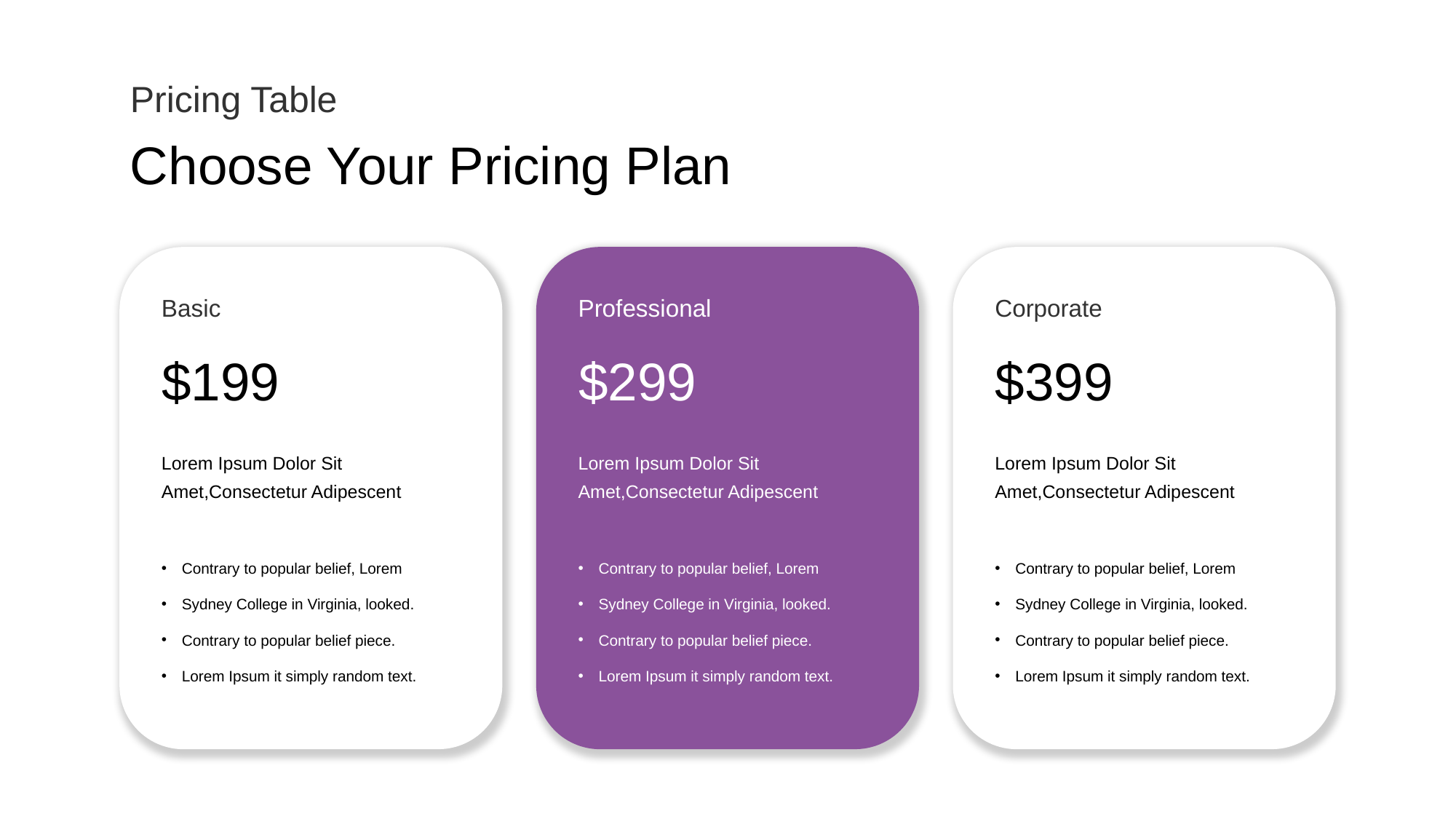

Pricing Table
Choose Your Pricing Plan

Basic
Professional
Corporate
$199
$299
$399
Lorem Ipsum Dolor Sit Amet,Consectetur Adipescent
Lorem Ipsum Dolor Sit Amet,Consectetur Adipescent
Lorem Ipsum Dolor Sit Amet,Consectetur Adipescent
Contrary to popular belief, Lorem
Contrary to popular belief, Lorem
Contrary to popular belief, Lorem
Sydney College in Virginia, looked.
Sydney College in Virginia, looked.
Sydney College in Virginia, looked.
Contrary to popular belief piece.
Contrary to popular belief piece.
Contrary to popular belief piece.
Lorem Ipsum it simply random text.
Lorem Ipsum it simply random text.
Lorem Ipsum it simply random text.